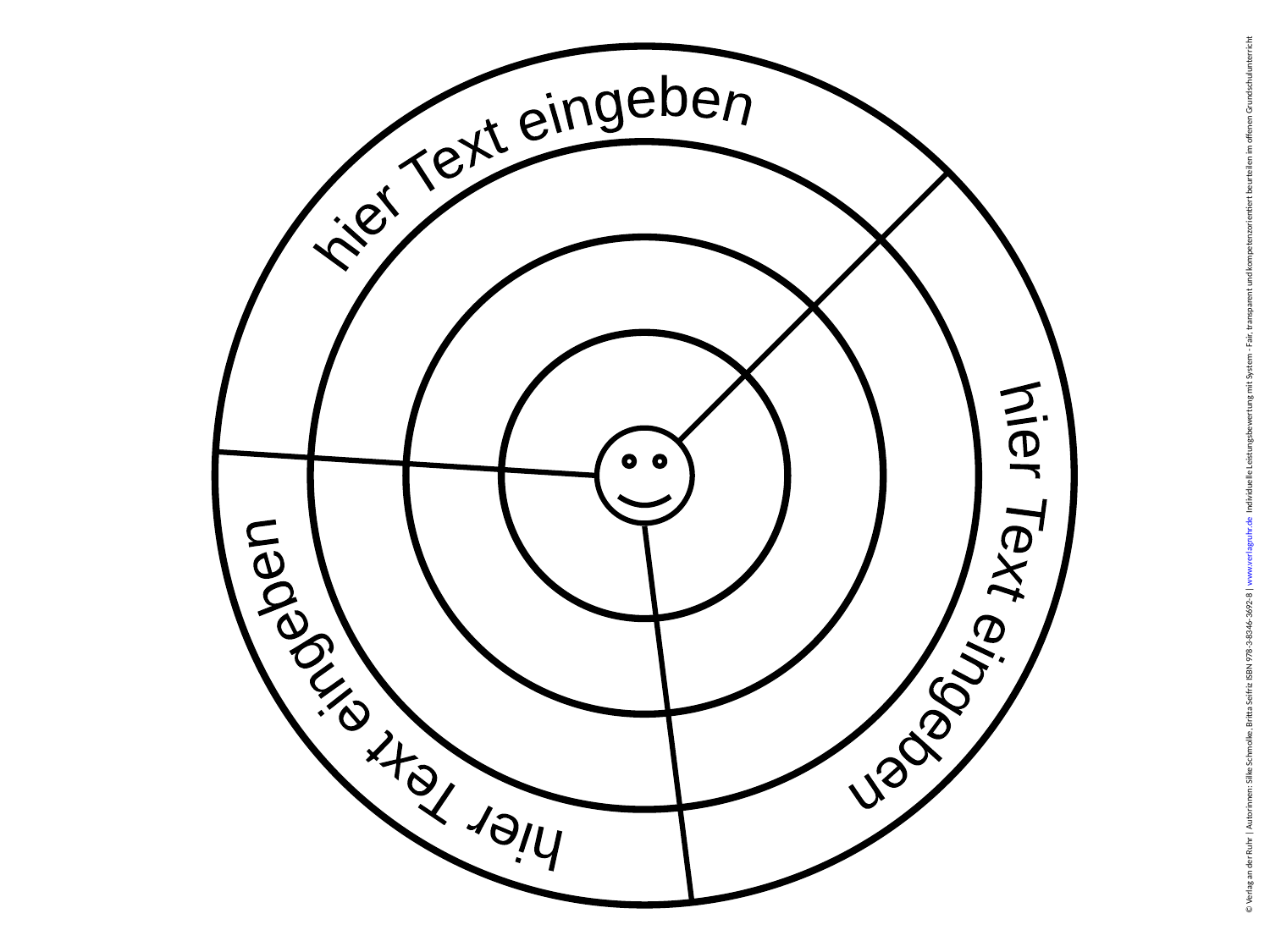

hier Text eingeben
hier Text eingeben
hier Text eingeben